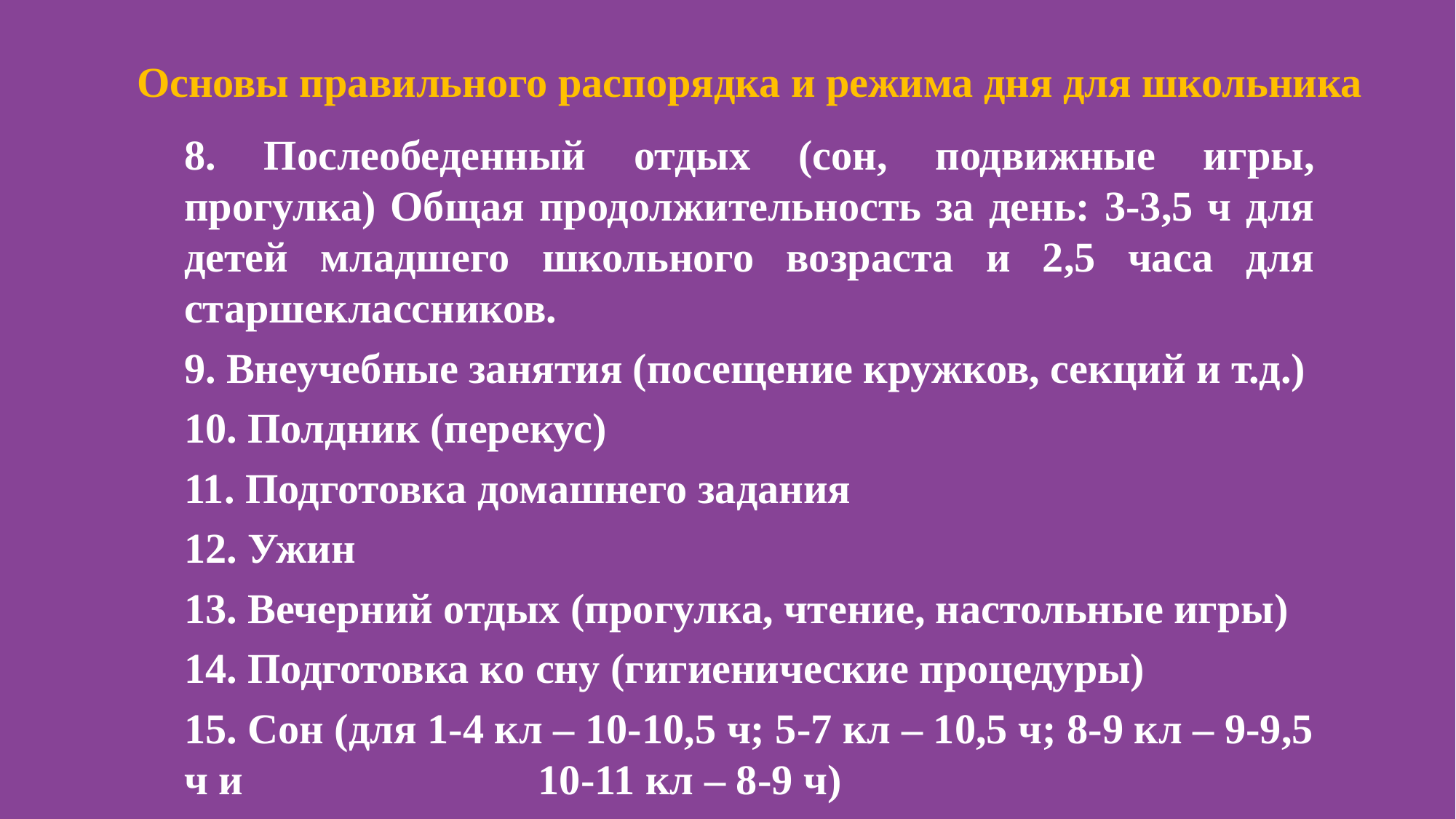

#
Основы правильного распорядка и режима дня для школьника
8. Послеобеденный отдых (сон, подвижные игры, прогулка) Общая продолжительность за день: 3-3,5 ч для детей младшего школьного возраста и 2,5 часа для старшеклассников.
9. Внеучебные занятия (посещение кружков, секций и т.д.)
10. Полдник (перекус)
11. Подготовка домашнего задания
12. Ужин
13. Вечерний отдых (прогулка, чтение, настольные игры)
14. Подготовка ко сну (гигиенические процедуры)
15. Сон (для 1-4 кл – 10-10,5 ч; 5-7 кл – 10,5 ч; 8-9 кл – 9-9,5 ч и                            10-11 кл – 8-9 ч)